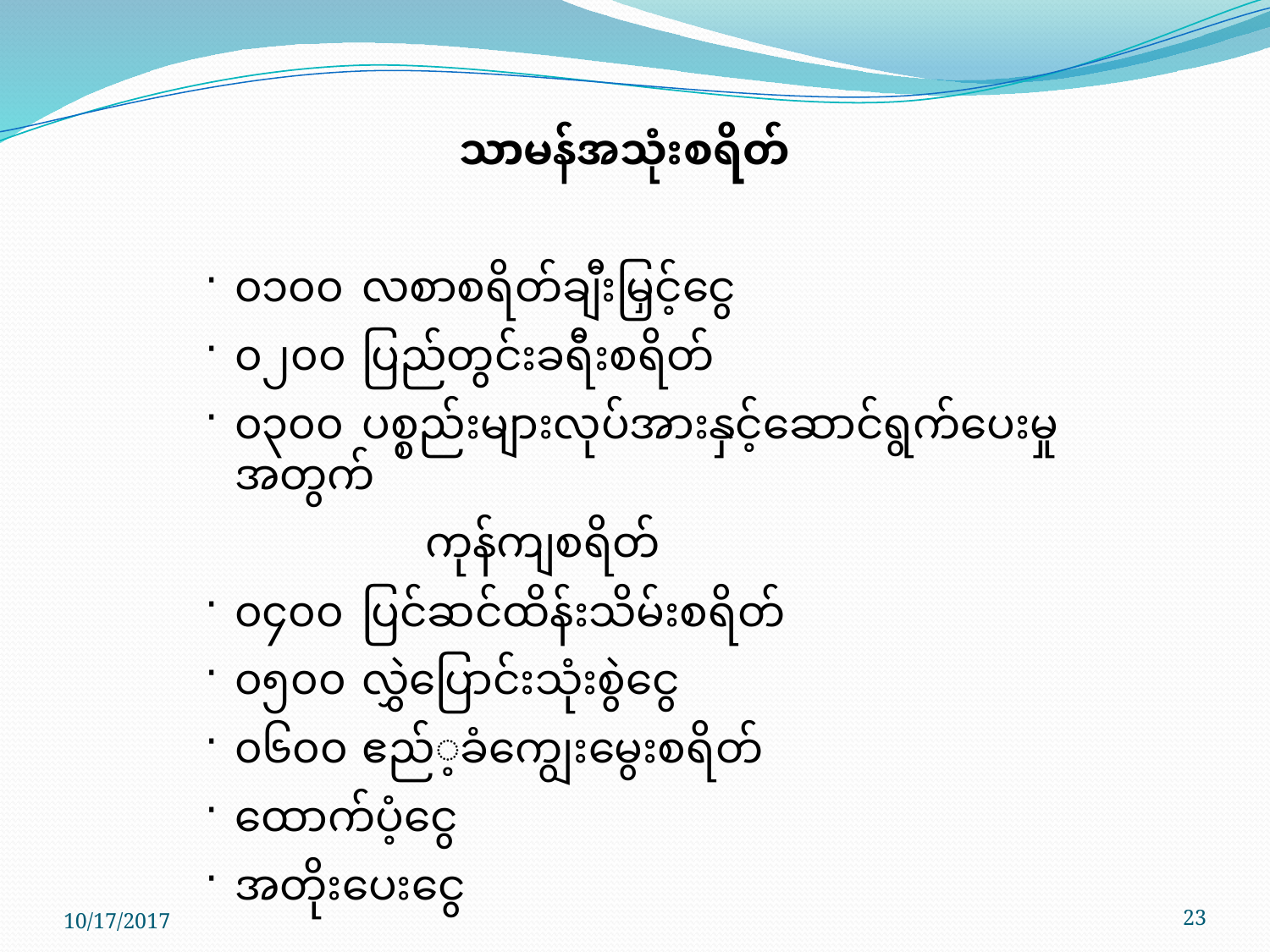

သာမန်အသုံးစရိတ်

၀၁၀၀	လစာစရိတ်ချီးမြှင့်ငွေ
၀၂၀၀	ပြည်တွင်းခရီးစရိတ်
၀၃၀၀	ပစ္စည်းများလုပ်အားနှင့်ဆောင်ရွက်ပေးမှုအတွက်
	ကုန်ကျစရိတ်
၀၄၀၀	ပြင်ဆင်ထိန်းသိမ်းစရိတ်
၀၅၀၀	လွှဲပြောင်းသုံးစွဲငွေ
၀၆၀၀	ဧည်‌့ခံကျွေးမွေးစရိတ်
ထောက်ပံ့ငွေ
အတိုးပေးငွေ
10/17/2017

23